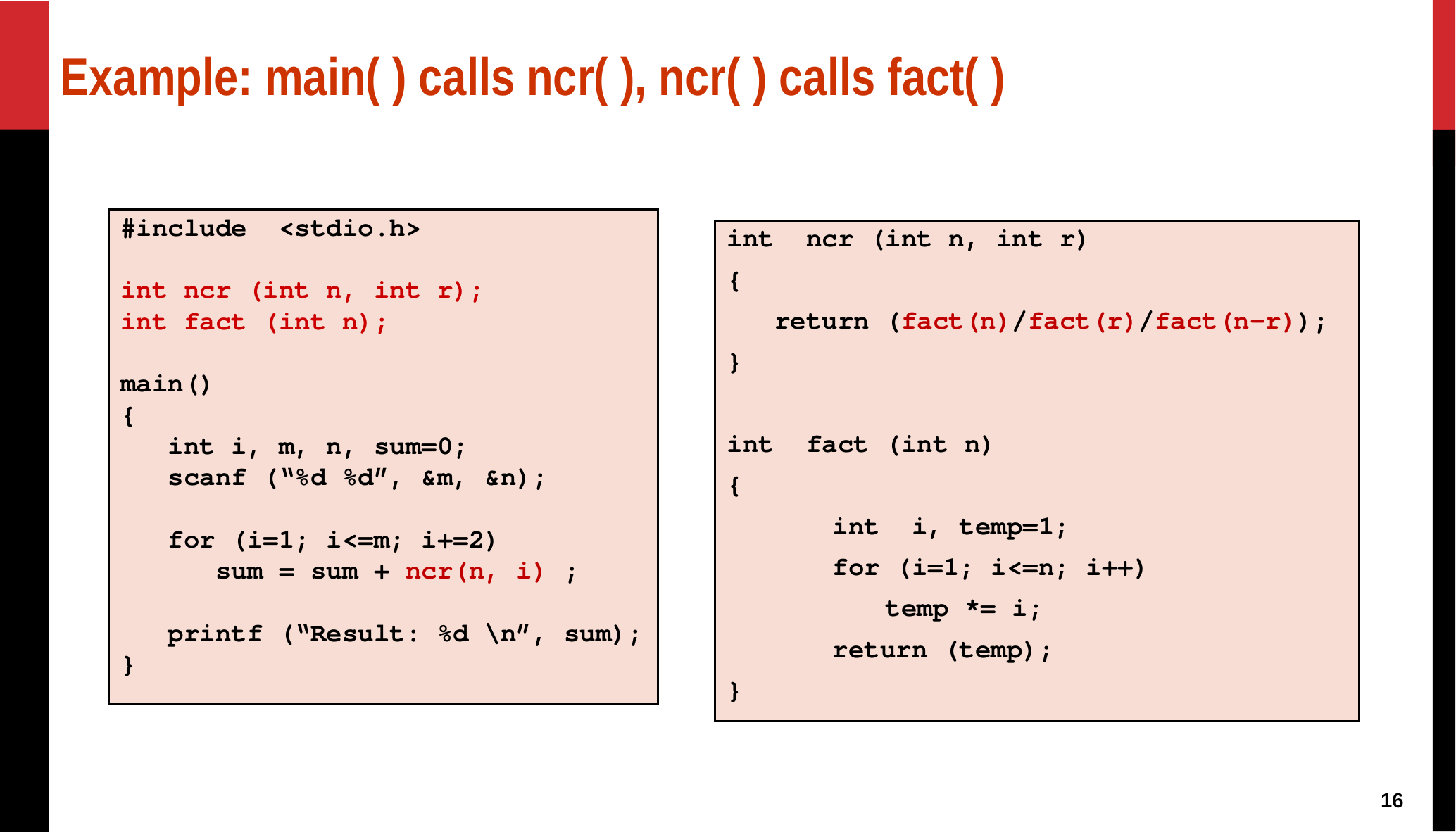

# Example: main( ) calls ncr( ), ncr( ) calls fact( )
#include  <stdio.h>

int ncr (int n, int r);
int fact (int n);

main()
{
   int i, m, n, sum=0;
   scanf (“%d %d”, &m, &n);

   for (i=1; i<=m; i+=2)
      sum = sum + ncr(n, i) ;

   printf (“Result: %d \n”, sum);
}
int  ncr (int n, int r)
{
   return (fact(n)/fact(r)/fact(n-r));
}

int  fact (int n)
{
	int  i, temp=1;
	for (i=1; i<=n; i++)
          temp *= i;
	return (temp);
}
16